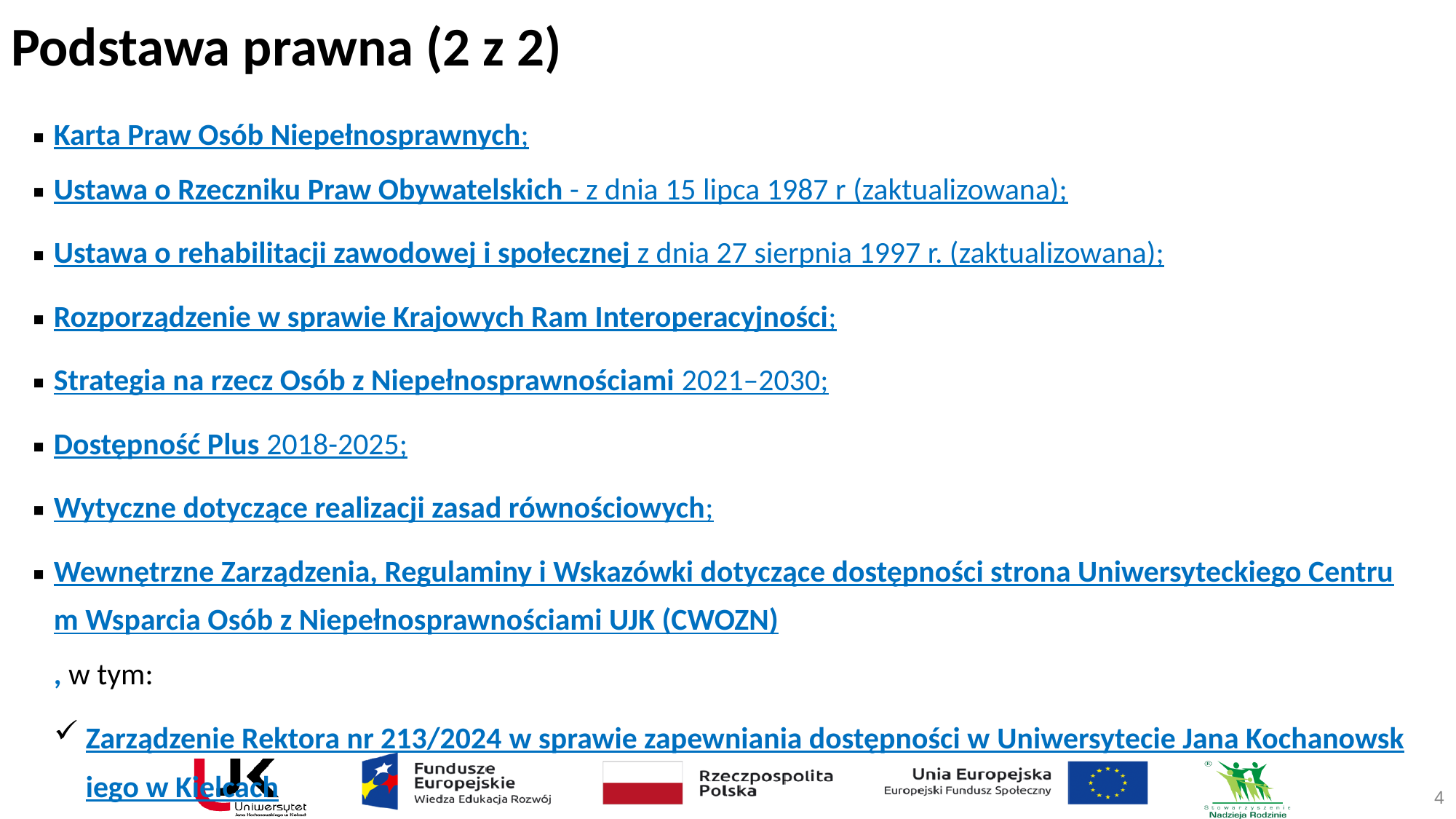

# Podstawa prawna (2 z 2)
Karta Praw Osób Niepełnosprawnych;
Ustawa o Rzeczniku Praw Obywatelskich - z dnia 15 lipca 1987 r (zaktualizowana);
Ustawa o rehabilitacji zawodowej i społecznej z dnia 27 sierpnia 1997 r. (zaktualizowana);
Rozporządzenie w sprawie Krajowych Ram Interoperacyjności;
Strategia na rzecz Osób z Niepełnosprawnościami 2021–2030;
Dostępność Plus 2018-2025;
Wytyczne dotyczące realizacji zasad równościowych;
Wewnętrzne Zarządzenia, Regulaminy i Wskazówki dotyczące dostępności strona Uniwersyteckiego Centrum Wsparcia Osób z Niepełnosprawnościami UJK (CWOZN), w tym:
Zarządzenie Rektora nr 213/2024 w sprawie zapewniania dostępności w Uniwersytecie Jana Kochanowskiego w Kielcach

4